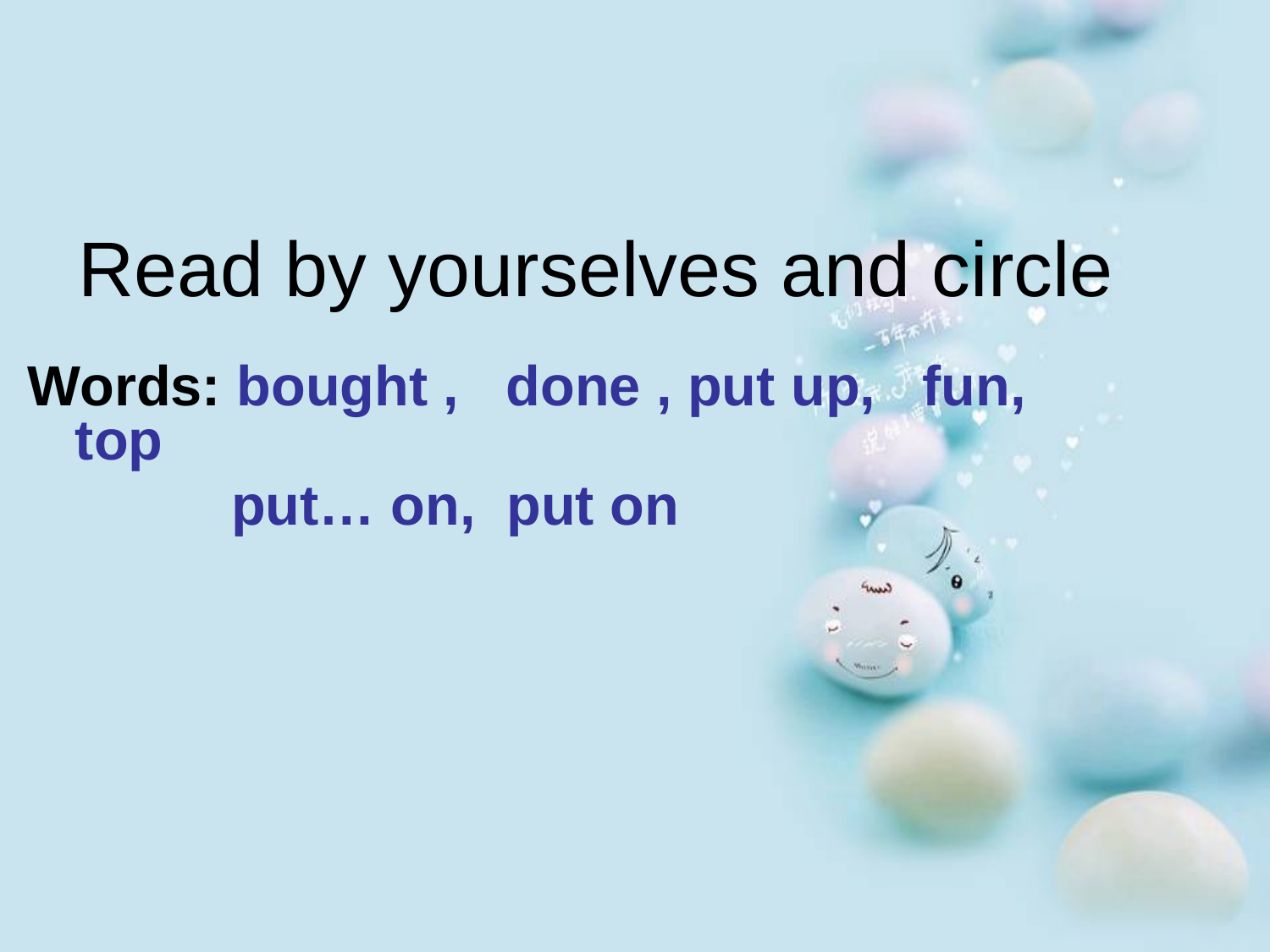

Read by yourselves and circle
Words: bought ,   done , put up,   fun,  top
             put… on,  put on